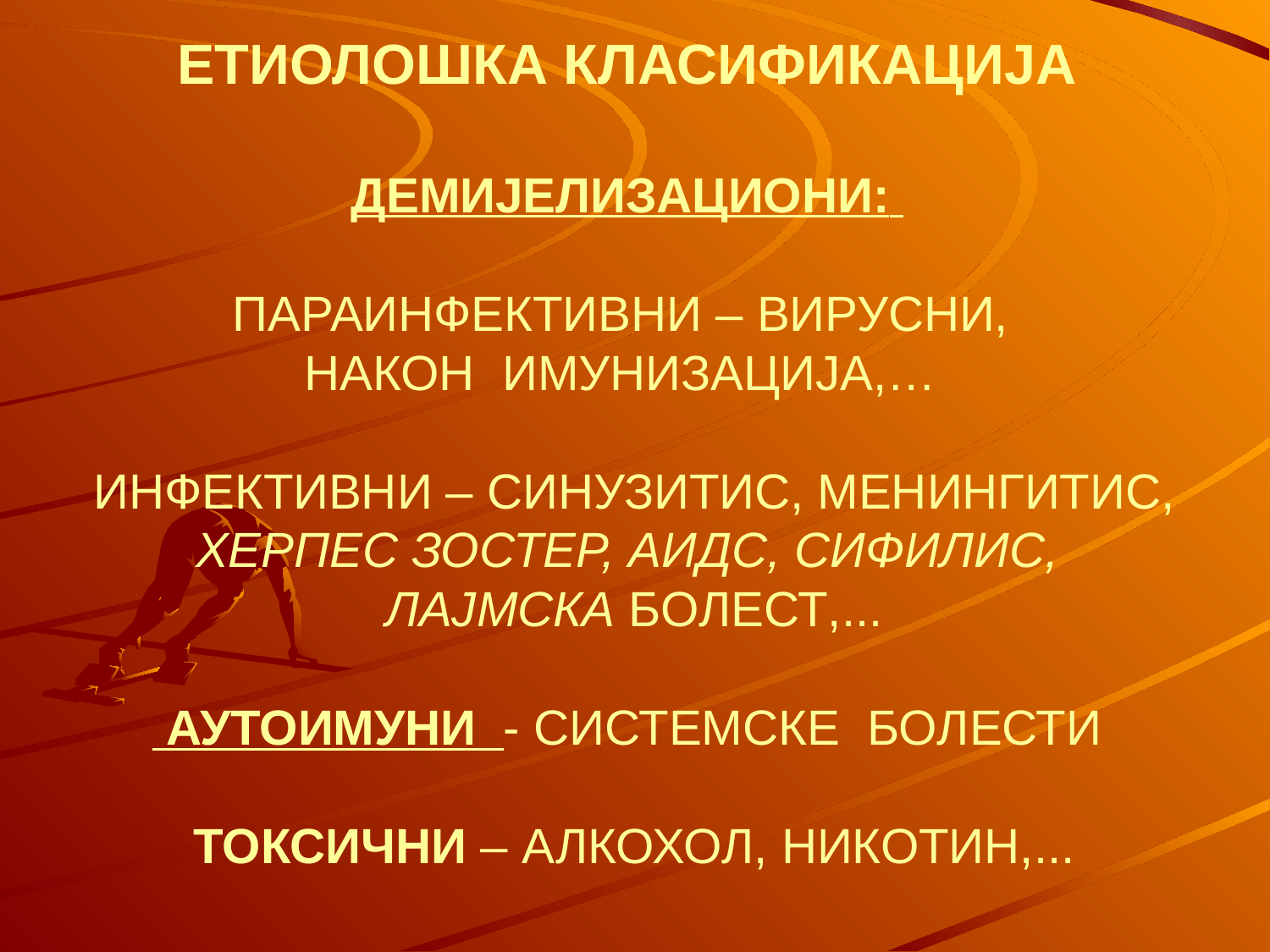

ЕТИОЛОШКА КЛАСИФИКАЦИЈА
ДЕМИЈЕЛИЗАЦИОНИ:
ПАРАИНФЕКТИВНИ – ВИРУСНИ,
НАКОН  ИМУНИЗАЦИЈА,…
 ИНФЕКТИВНИ – СИНУЗИТИС, МЕНИНГИТИС, ХЕРПЕС ЗОСТЕР, АИДС, СИФИЛИС,
 ЛАЈМСКА БОЛЕСТ,...
 АУТОИМУНИ  - СИСТЕМСКЕ  БОЛЕСТИ
 ТОКСИЧНИ – АЛКОХОЛ, НИКОТИН,...